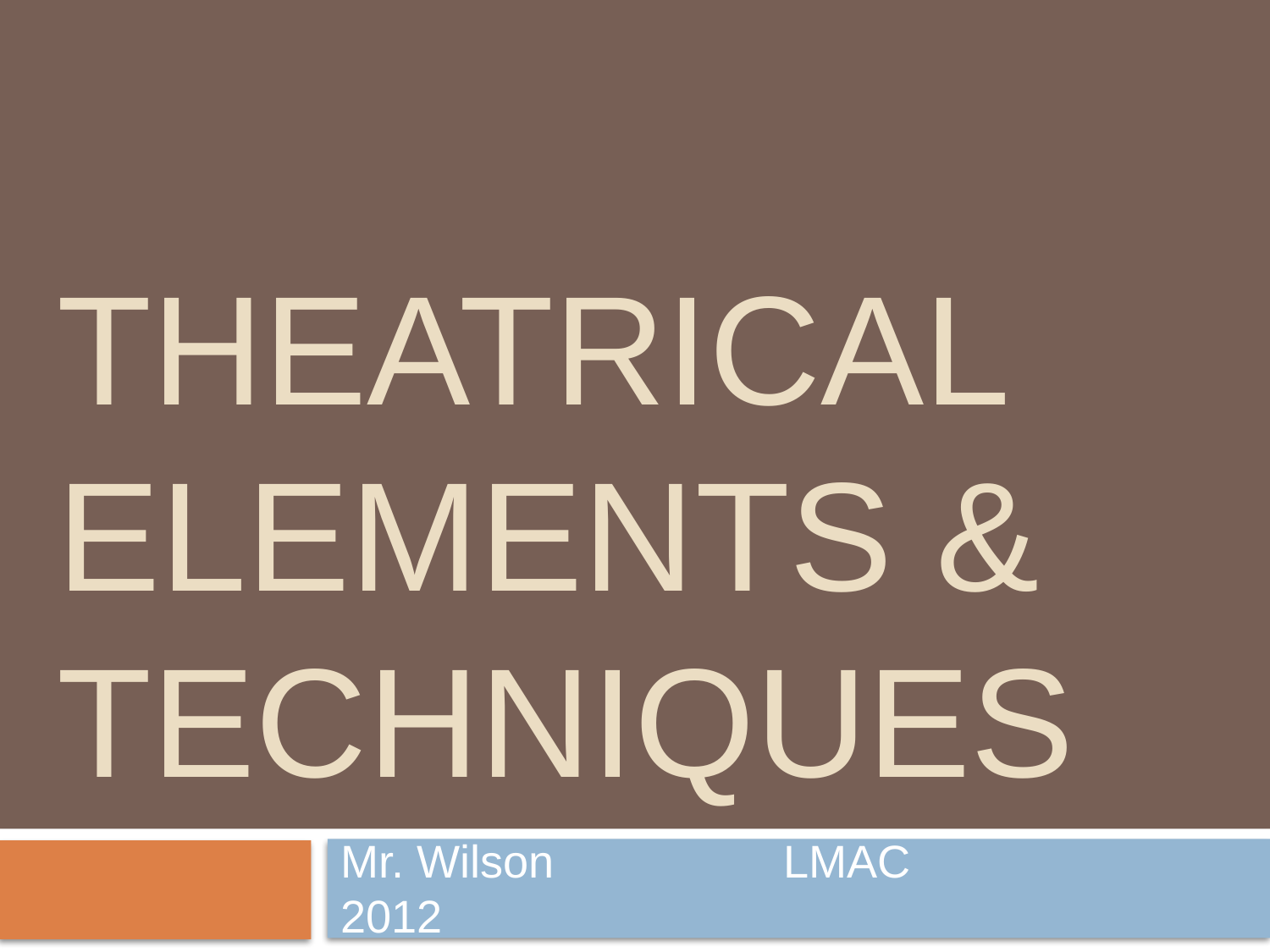

# Theatrical Elements & Techniques
Mr. Wilson                  LMAC                      2012